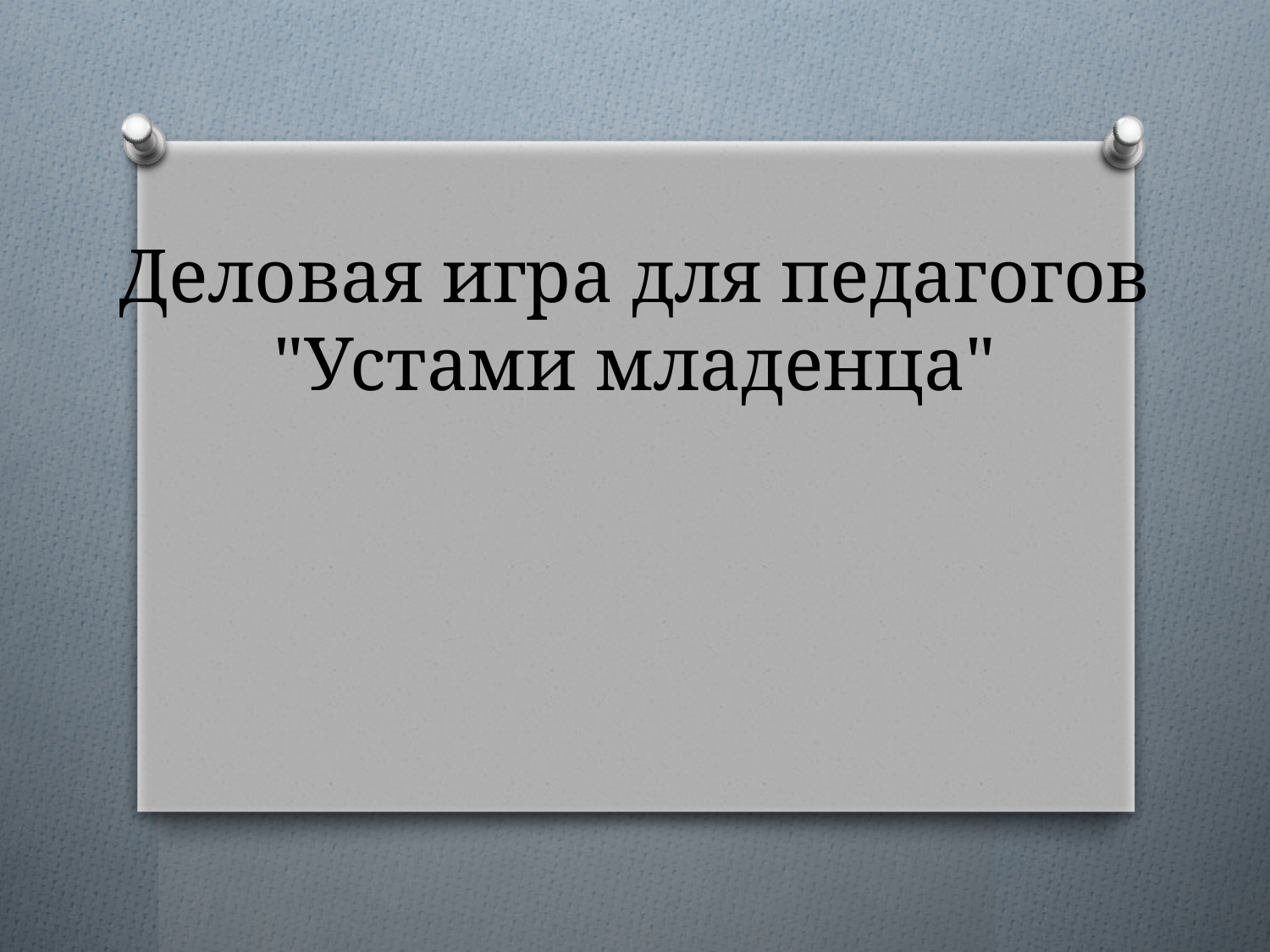

# Деловая игра для педагогов "Устами младенца"